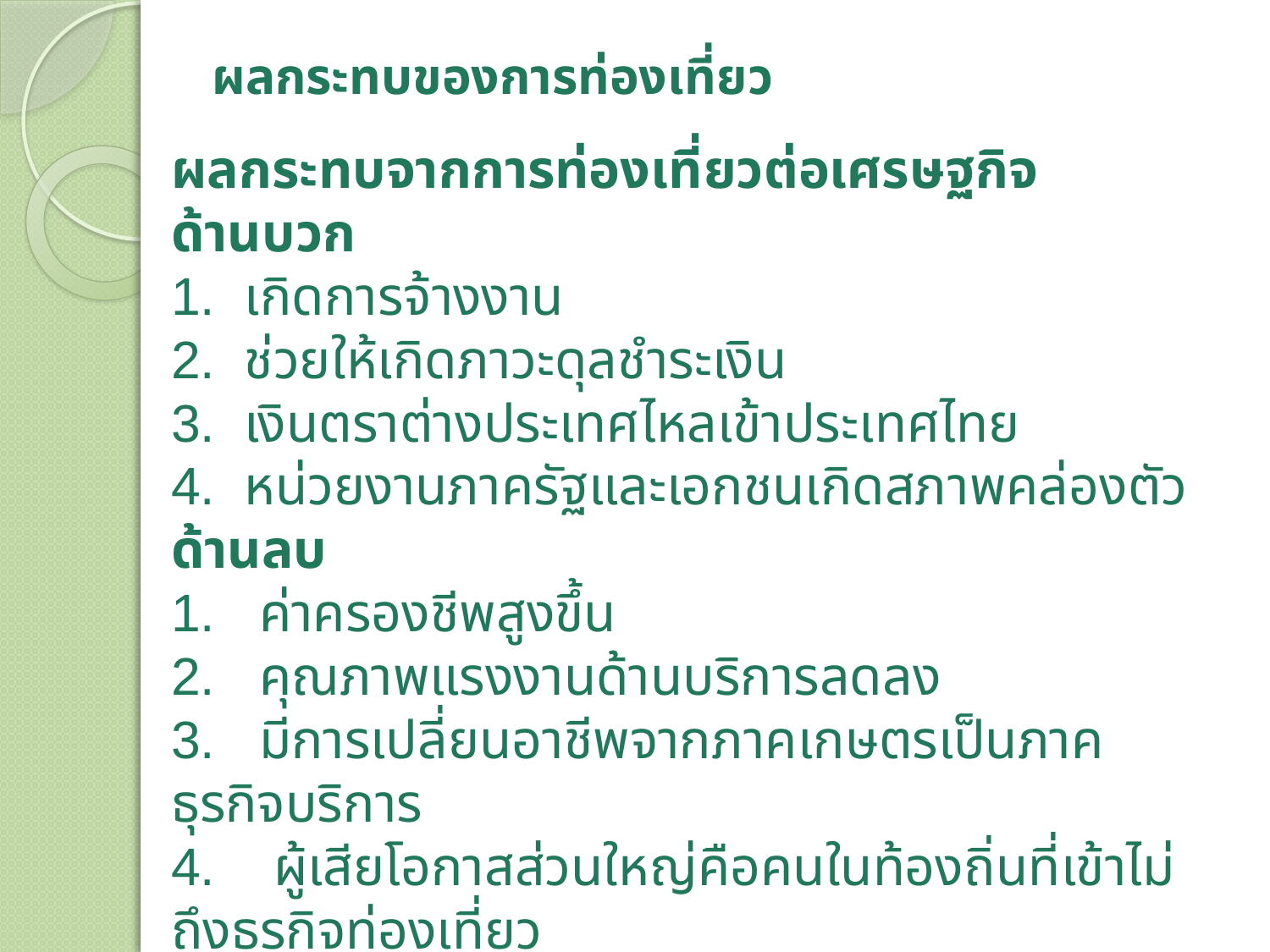

# ผลกระทบของการท่องเที่ยว
ผลกระทบจากการท่องเที่ยวต่อเศรษฐกิจ
ด้านบวก
1.  เกิดการจ้างงาน
2.  ช่วยให้เกิดภาวะดุลชำระเงิน
3.  เงินตราต่างประเทศไหลเข้าประเทศไทย
4.  หน่วยงานภาครัฐและเอกชนเกิดสภาพคล่องตัว
ด้านลบ
1.   ค่าครองชีพสูงขึ้น
2.   คุณภาพแรงงานด้านบริการลดลง
3.   มีการเปลี่ยนอาชีพจากภาคเกษตรเป็นภาคธุรกิจบริการ
4.    ผู้เสียโอกาสส่วนใหญ่คือคนในท้องถิ่นที่เข้าไม่ถึงธุรกิจท่องเที่ยว
5.    เกิดการแข่งขันทางธุรกิจบริการแต่ไม่มีคุณภาพหรือคุณภาพลดลง